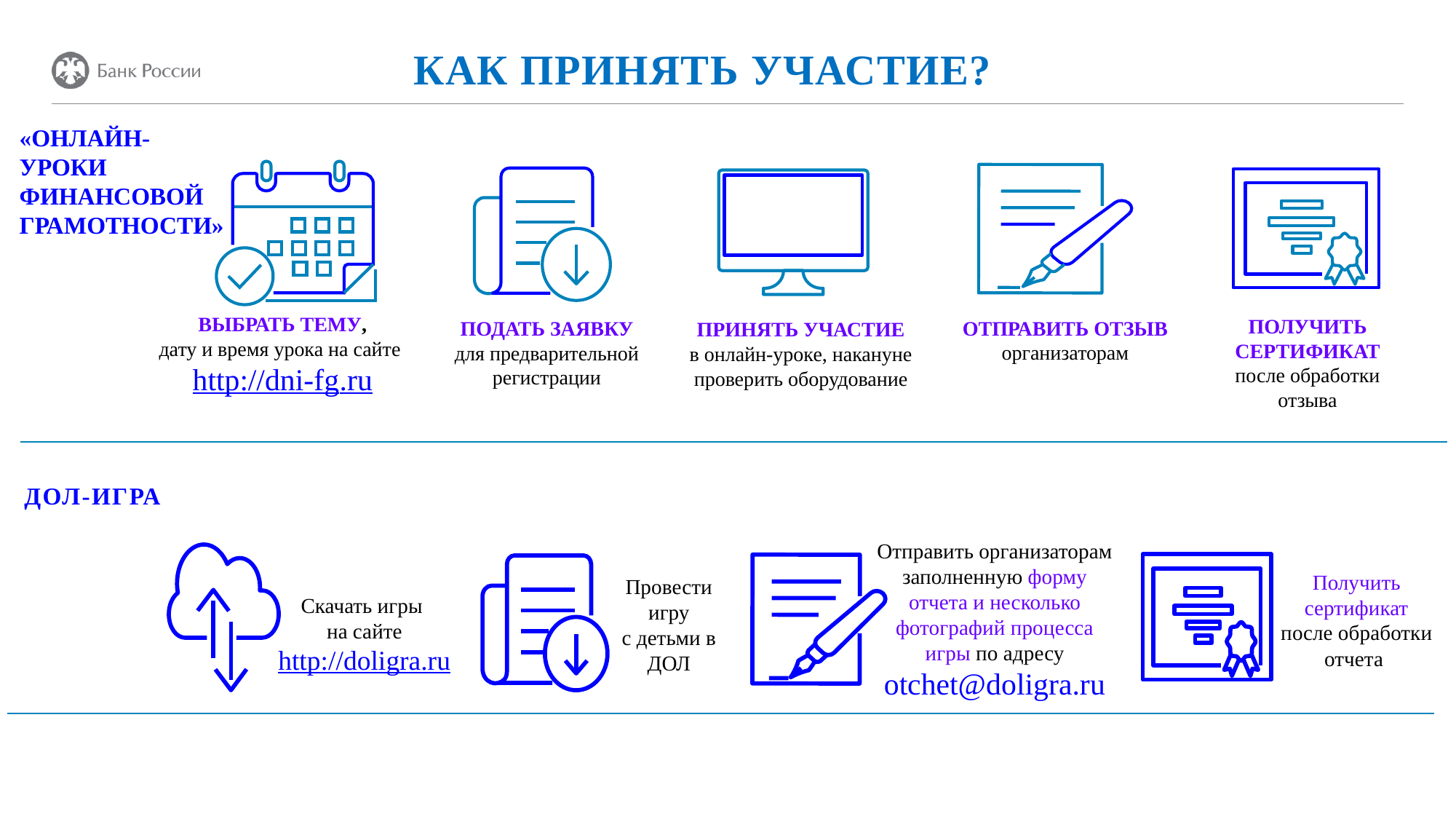

КАК ПРИНЯТЬ УЧАСТИЕ?
«ОНЛАЙН-УРОКИ ФИНАНСОВОЙ ГРАМОТНОСТИ»

ВЫБРАТЬ ТЕМУ,
дату и время урока на сайте
http://dni-fg.ru
ПОЛУЧИТЬ СЕРТИФИКАТ
после обработки отзыва
ОТПРАВИТЬ ОТЗЫВ
организаторам
ПОДАТЬ ЗАЯВКУ
для предварительной регистрации
ПРИНЯТЬ УЧАСТИЕ
в онлайн-уроке, накануне проверить оборудование
ДОЛ-ИГРА
Отправить организаторам заполненную форму отчета и несколько фотографий процесса игры по адресу otchet@doligra.ru

Получить сертификат после обработки отчета
Провести игру
с детьми в ДОЛ
Скачать игры
 на сайте
http://doligra.ru